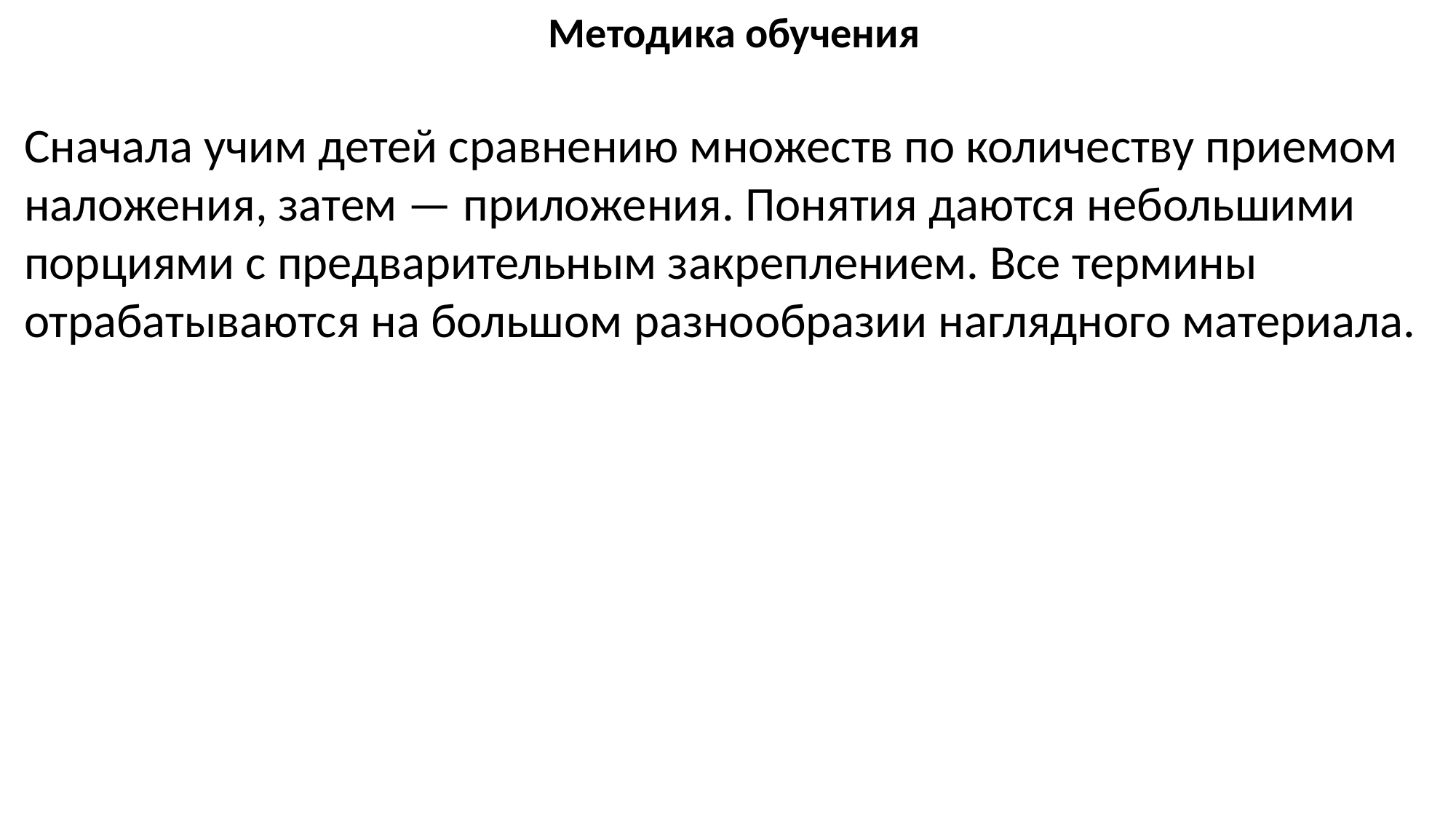

Методика обучения

Сначала учим детей сравнению множеств по количеству приемом наложения, затем — приложения. Понятия даются небольшими порциями с предварительным закреплением. Все термины отрабатываются на большом разнообразии наглядного материала.